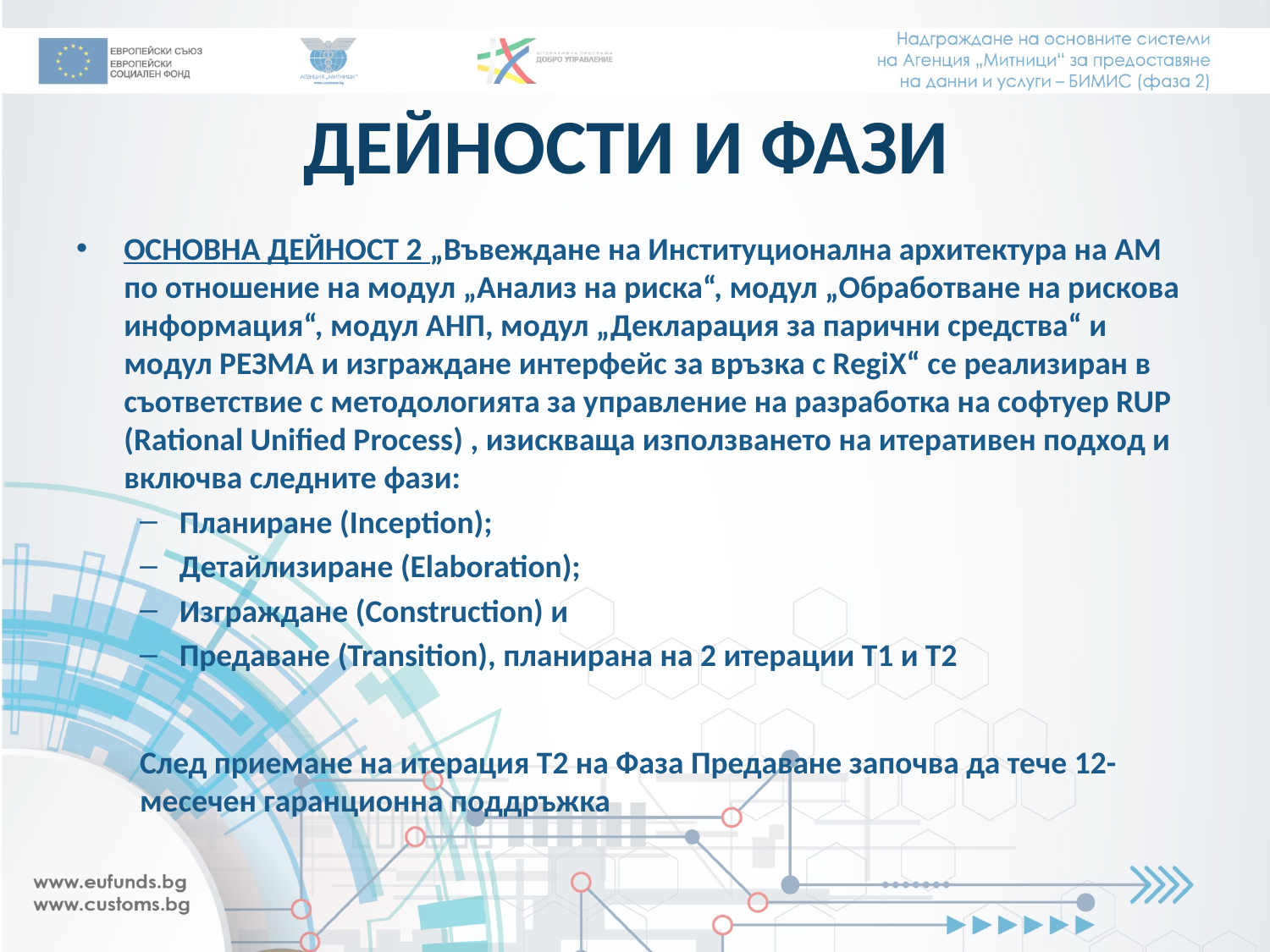

# ДЕЙНОСТИ И ФАЗИ
ОСНОВНА ДЕЙНОСТ 2 „Въвеждане на Институционална архитектура на АМ по отношение на модул „Анализ на риска“, модул „Обработване на рискова информация“, модул АНП, модул „Декларация за парични средства“ и модул РЕЗМА и изграждане интерфейс за връзка с RegiX“ се реализиран в съответствие с методологията за управление на разработка на софтуер RUP (Rational Unified Process) , изискваща използването на итеративен подход и включва следните фази:
Планиране (Inception);
Детайлизиране (Elaboration);
Изграждане (Construction) и
Предаване (Transition), планирана на 2 итерации Т1 и Т2

След приемане на итерация Т2 на Фаза Предаване започва да тече 12-месечен гаранционна поддръжка